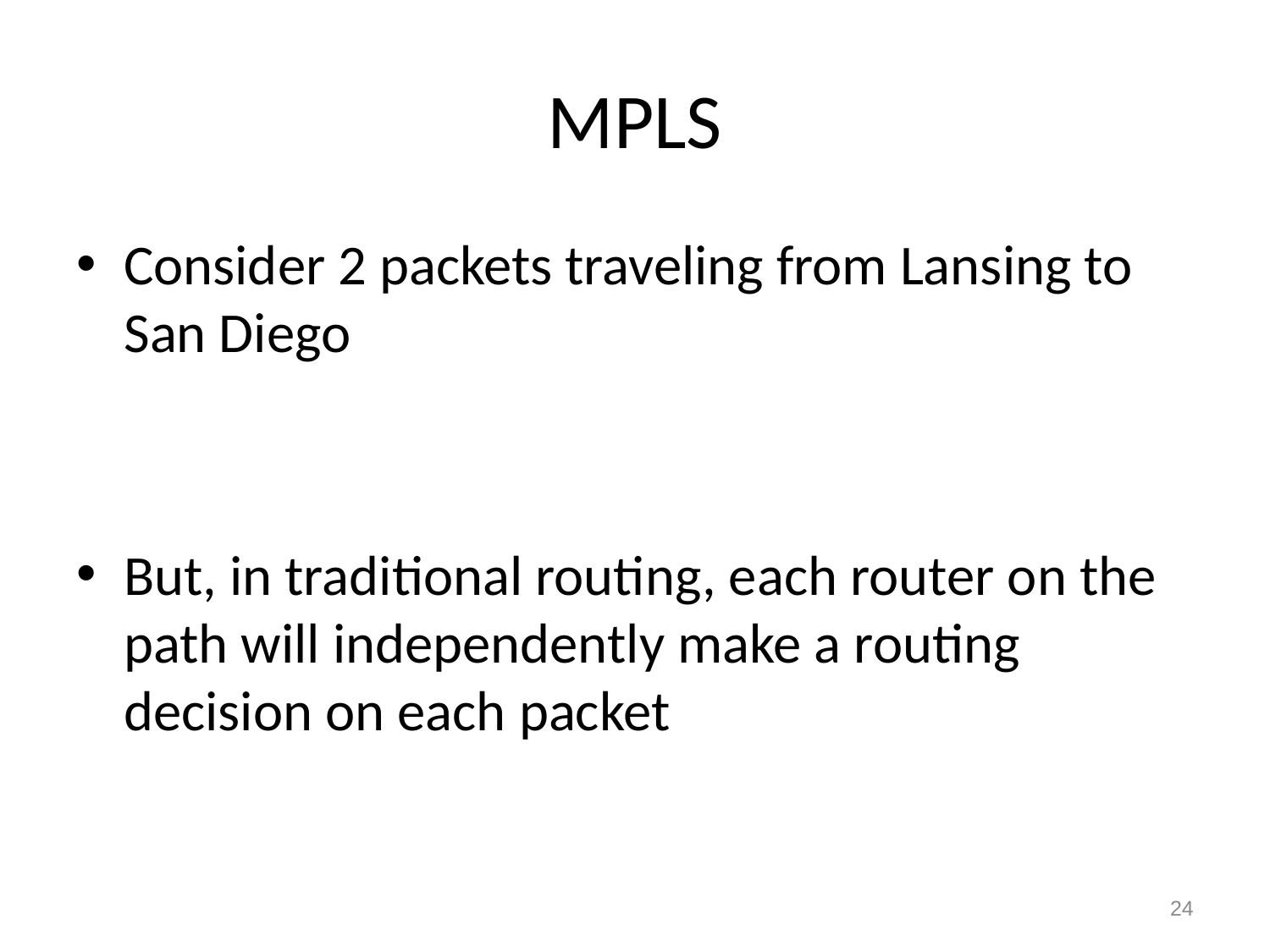

# MPLS
Consider 2 packets traveling from Lansing to San Diego

But, in traditional routing, each router on the path will independently make a routing decision on each packet

24